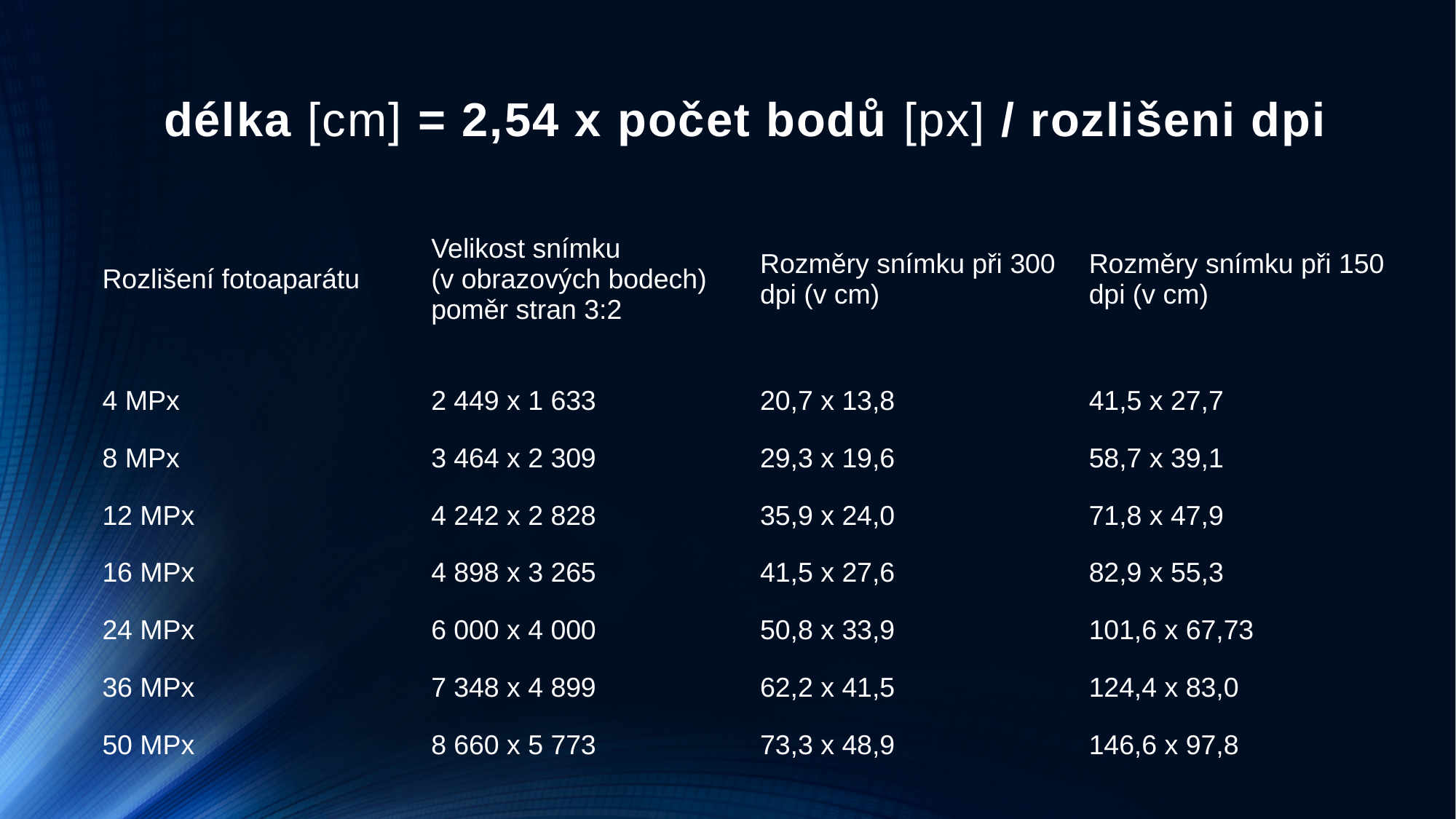

# délka [cm] = 2,54 x počet bodů [px] / rozlišeni dpi
| Rozlišení fotoaparátu | Velikost snímku (v obrazových bodech) poměr stran 3:2 | Rozměry snímku při 300 dpi (v cm) | Rozměry snímku při 150 dpi (v cm) |
| --- | --- | --- | --- |
| 4 MPx | 2 449 x 1 633 | 20,7 x 13,8 | 41,5 x 27,7 |
| 8 MPx | 3 464 x 2 309 | 29,3 x 19,6 | 58,7 x 39,1 |
| 12 MPx | 4 242 x 2 828 | 35,9 x 24,0 | 71,8 x 47,9 |
| 16 MPx | 4 898 x 3 265 | 41,5 x 27,6 | 82,9 x 55,3 |
| 24 MPx | 6 000 x 4 000 | 50,8 x 33,9 | 101,6 x 67,73 |
| 36 MPx | 7 348 x 4 899 | 62,2 x 41,5 | 124,4 x 83,0 |
| 50 MPx | 8 660 x 5 773 | 73,3 x 48,9 | 146,6 x 97,8 |